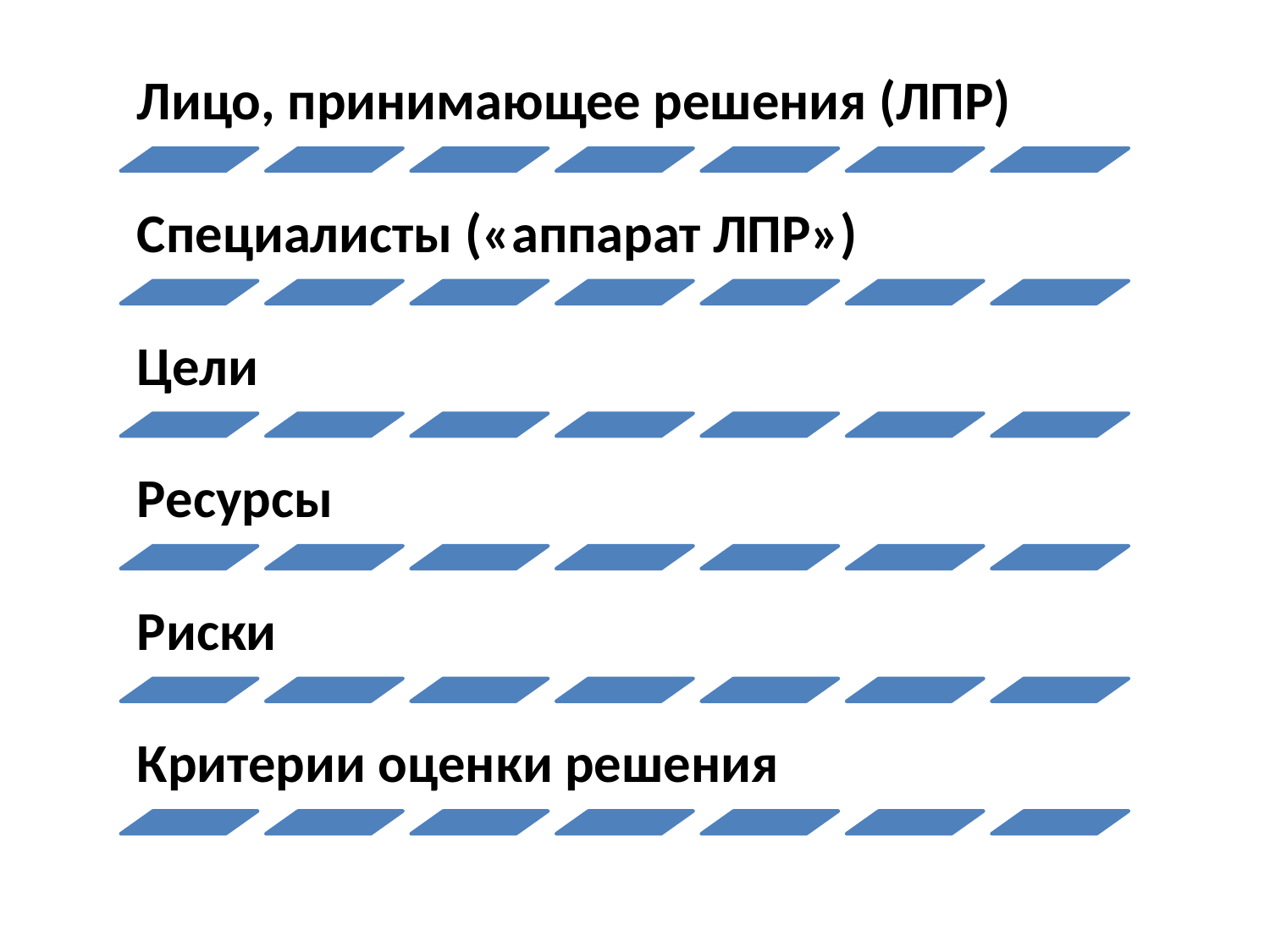

Лицо, принимающее решения (ЛПР)
Специалисты («аппарат ЛПР»)
Цели
Ресурсы
Риски
Критерии оценки решения